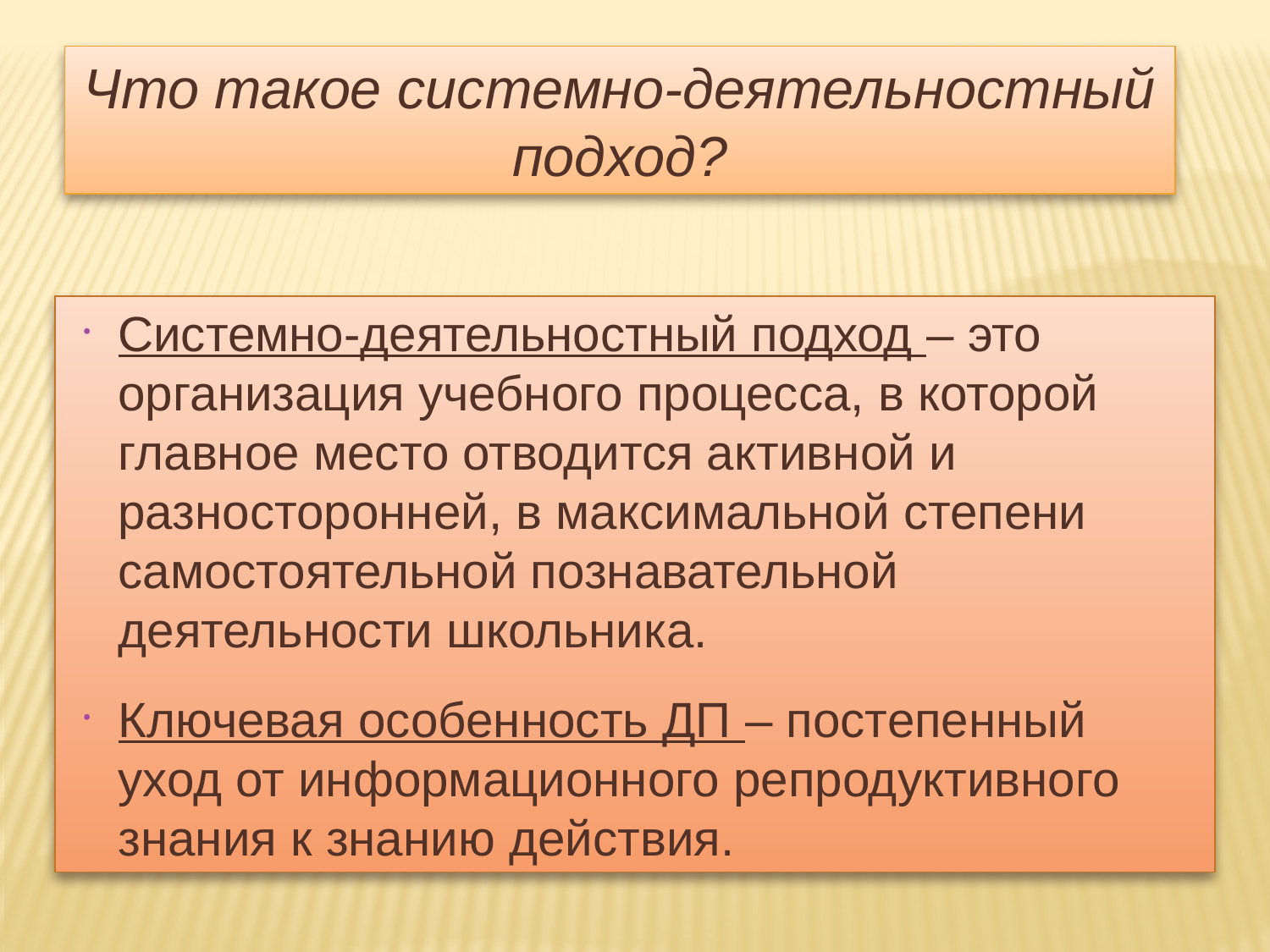

Что такое системно-деятельностный подход?
Системно-деятельностный подход – это организация учебного процесса, в которой главное место отводится активной и разносторонней, в максимальной степени самостоятельной познавательной деятельности школьника.
Ключевая особенность ДП – постепенный уход от информационного репродуктивного знания к знанию действия.